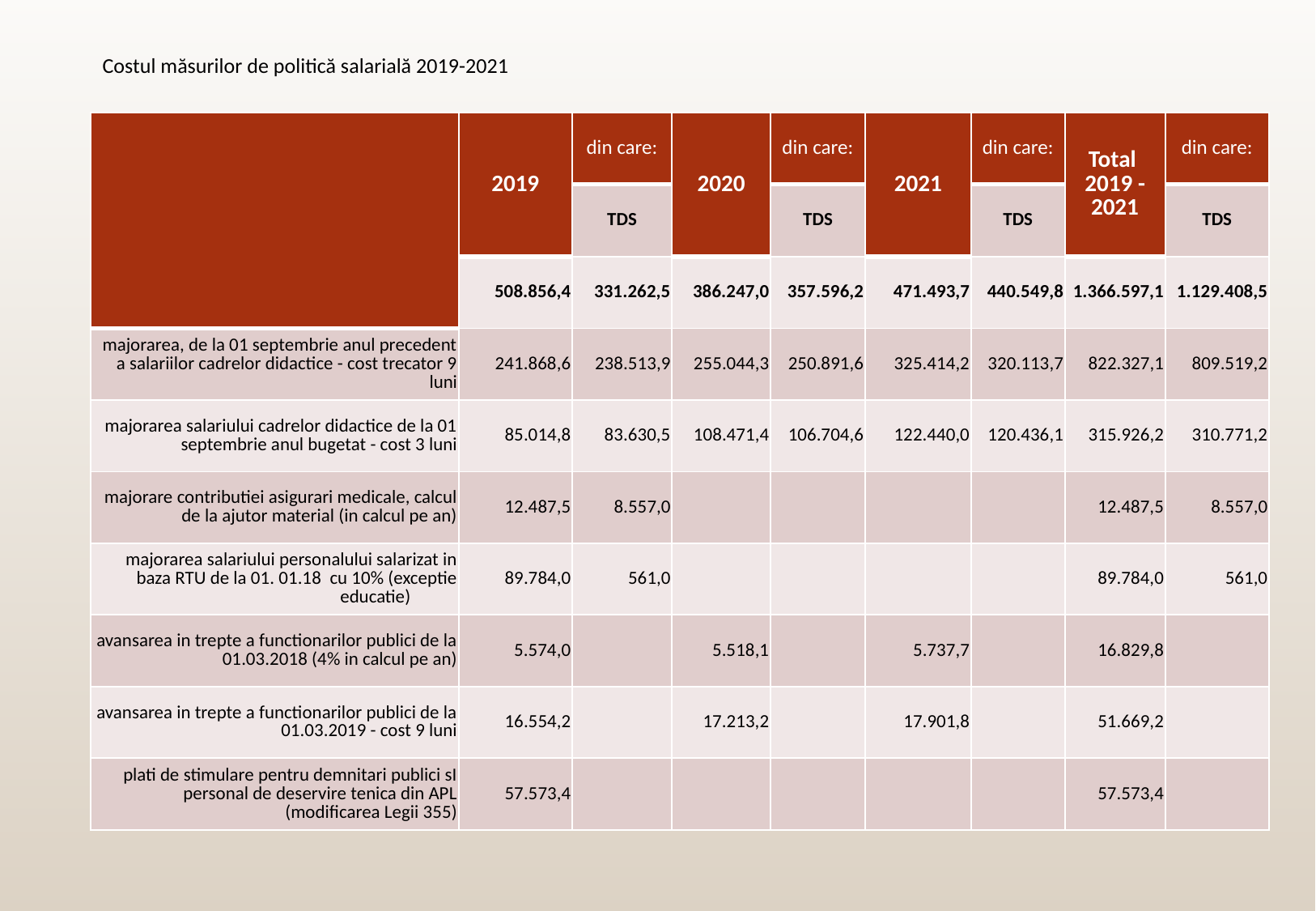

# Costul măsurilor de politică salarială 2019-2021
|  | 2019 | din care: | 2020 | din care: | 2021 | din care: | Total 2019 -2021 | din care: |
| --- | --- | --- | --- | --- | --- | --- | --- | --- |
|  |  | TDS |  | TDS |  | TDS |  | TDS |
|  | 508.856,4 | 331.262,5 | 386.247,0 | 357.596,2 | 471.493,7 | 440.549,8 | 1.366.597,1 | 1.129.408,5 |
| majorarea, de la 01 septembrie anul precedent a salariilor cadrelor didactice - cost trecator 9 luni | 241.868,6 | 238.513,9 | 255.044,3 | 250.891,6 | 325.414,2 | 320.113,7 | 822.327,1 | 809.519,2 |
| majorarea salariului cadrelor didactice de la 01 septembrie anul bugetat - cost 3 luni | 85.014,8 | 83.630,5 | 108.471,4 | 106.704,6 | 122.440,0 | 120.436,1 | 315.926,2 | 310.771,2 |
| majorare contributiei asigurari medicale, calcul de la ajutor material (in calcul pe an) | 12.487,5 | 8.557,0 |  |  |  |  | 12.487,5 | 8.557,0 |
| majorarea salariului personalului salarizat in baza RTU de la 01. 01.18 cu 10% (exceptie educatie) | 89.784,0 | 561,0 |  |  |  |  | 89.784,0 | 561,0 |
| avansarea in trepte a functionarilor publici de la 01.03.2018 (4% in calcul pe an) | 5.574,0 |  | 5.518,1 |  | 5.737,7 |  | 16.829,8 |  |
| avansarea in trepte a functionarilor publici de la 01.03.2019 - cost 9 luni | 16.554,2 |  | 17.213,2 |  | 17.901,8 |  | 51.669,2 |  |
| plati de stimulare pentru demnitari publici sI personal de deservire tenica din APL (modificarea Legii 355) | 57.573,4 |  |  |  |  |  | 57.573,4 |  |